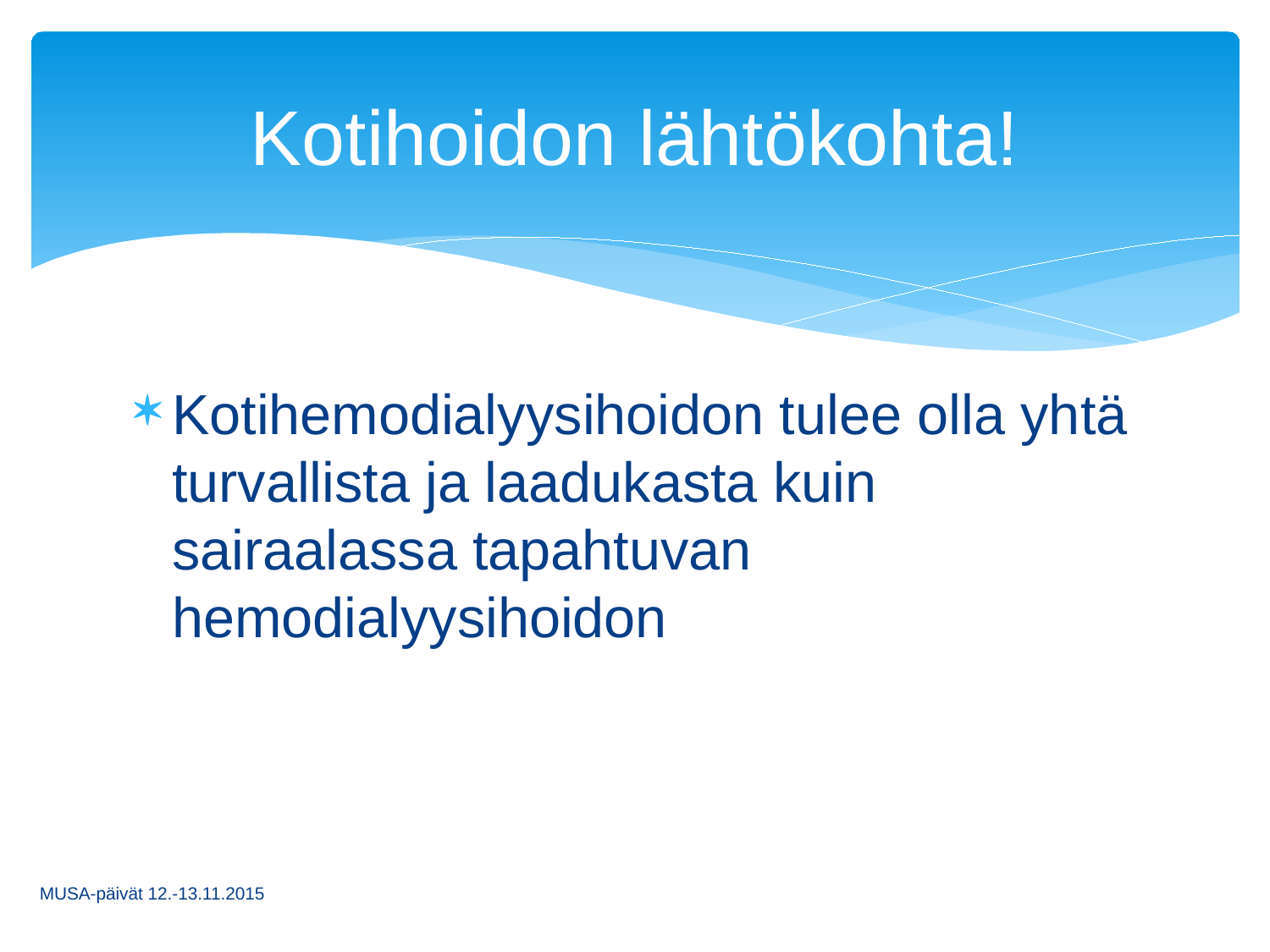

# Kotihoidon lähtökohta!
Kotihemodialyysihoidon tulee olla yhtä turvallista ja laadukasta kuin sairaalassa tapahtuvan hemodialyysihoidon
MUSA-päivät 12.-13.11.2015